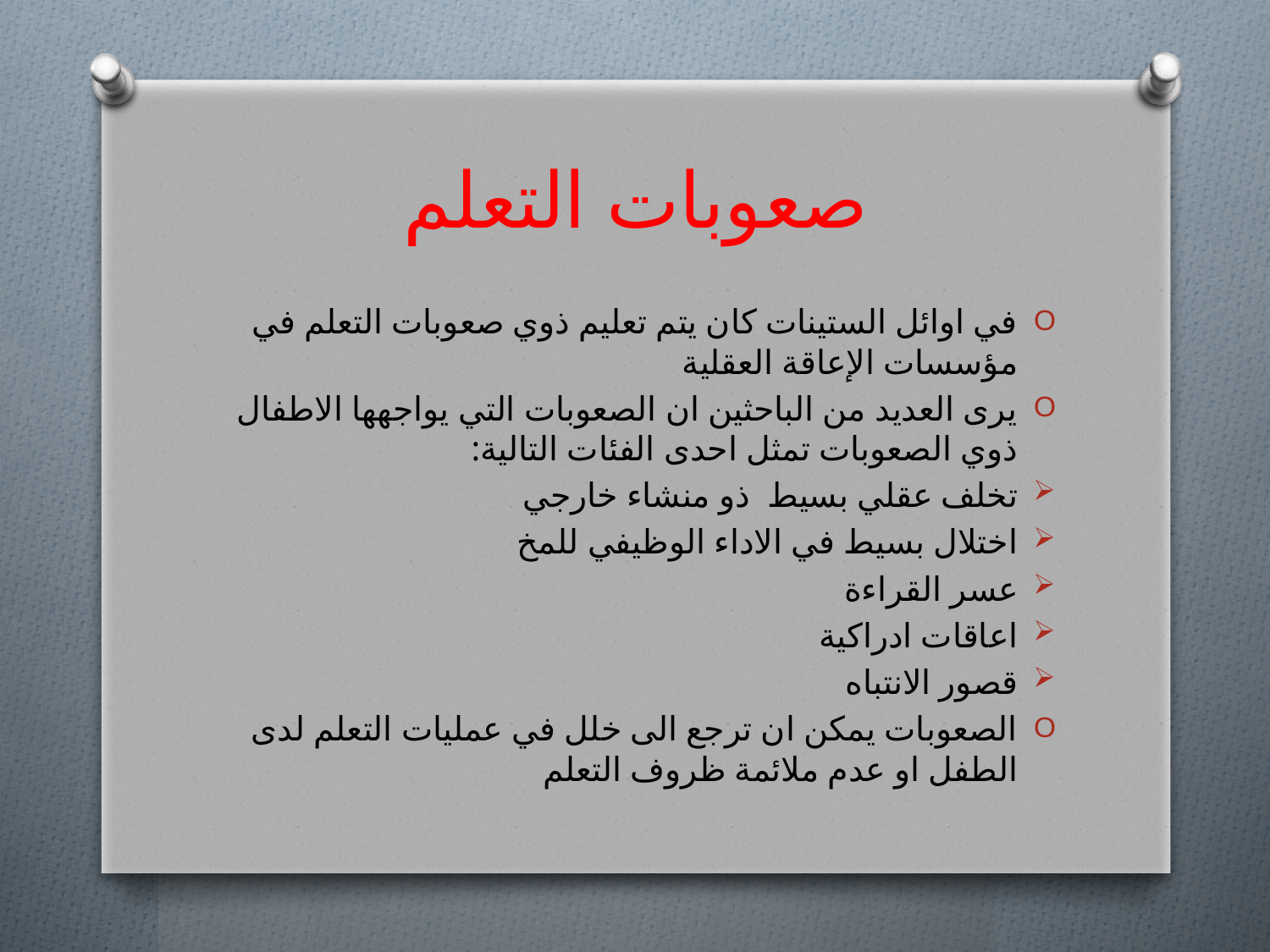

# صعوبات التعلم
في اوائل الستينات كان يتم تعليم ذوي صعوبات التعلم في مؤسسات الإعاقة العقلية
يرى العديد من الباحثين ان الصعوبات التي يواجهها الاطفال ذوي الصعوبات تمثل احدى الفئات التالية:
تخلف عقلي بسيط  ذو منشاء خارجي
اختلال بسيط في الاداء الوظيفي للمخ
عسر القراءة
اعاقات ادراكية
قصور الانتباه
الصعوبات يمكن ان ترجع الى خلل في عمليات التعلم لدى الطفل او عدم ملائمة ظروف التعلم